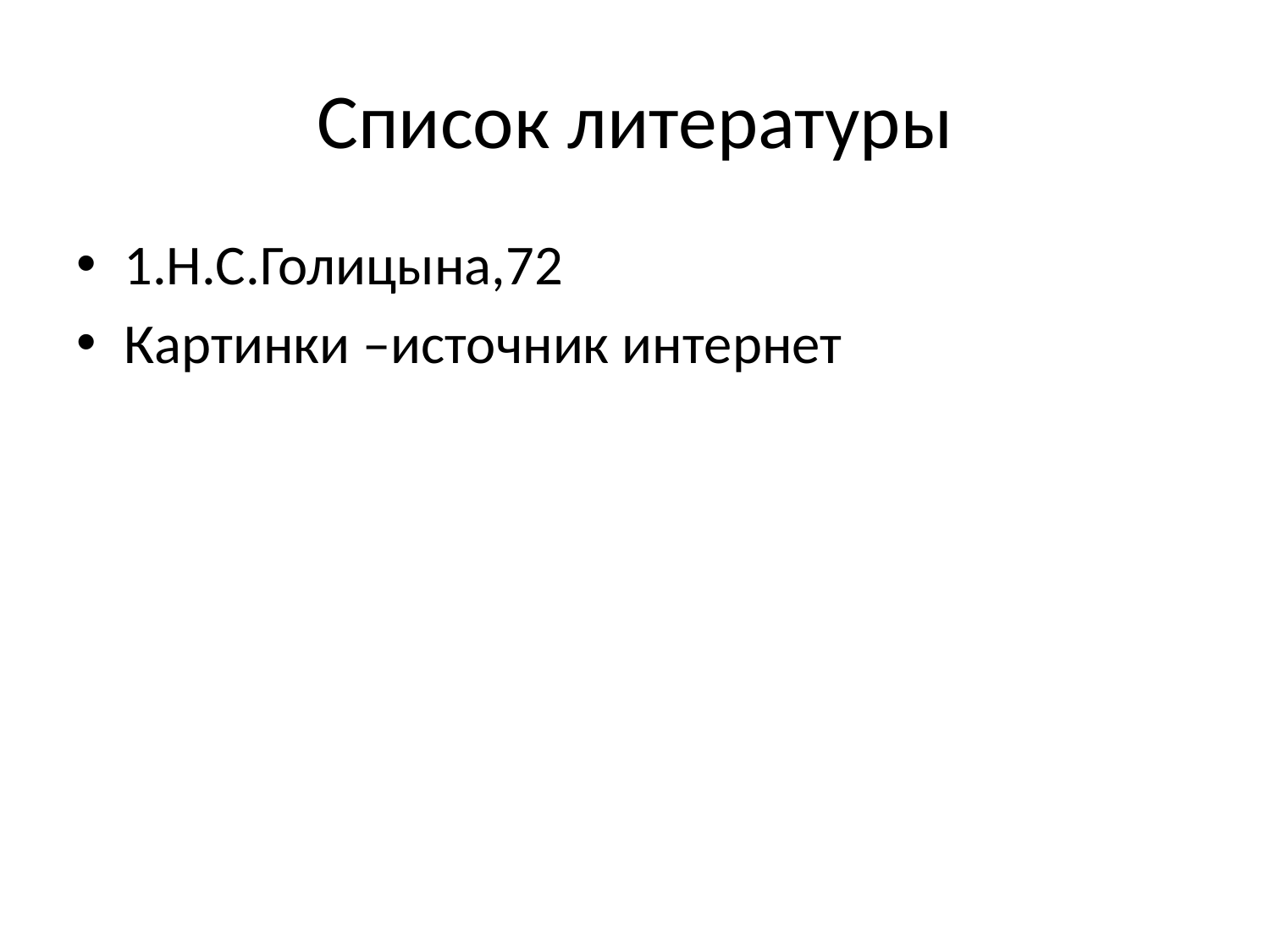

# Список литературы
1.Н.С.Голицына,72
Картинки –источник интернет